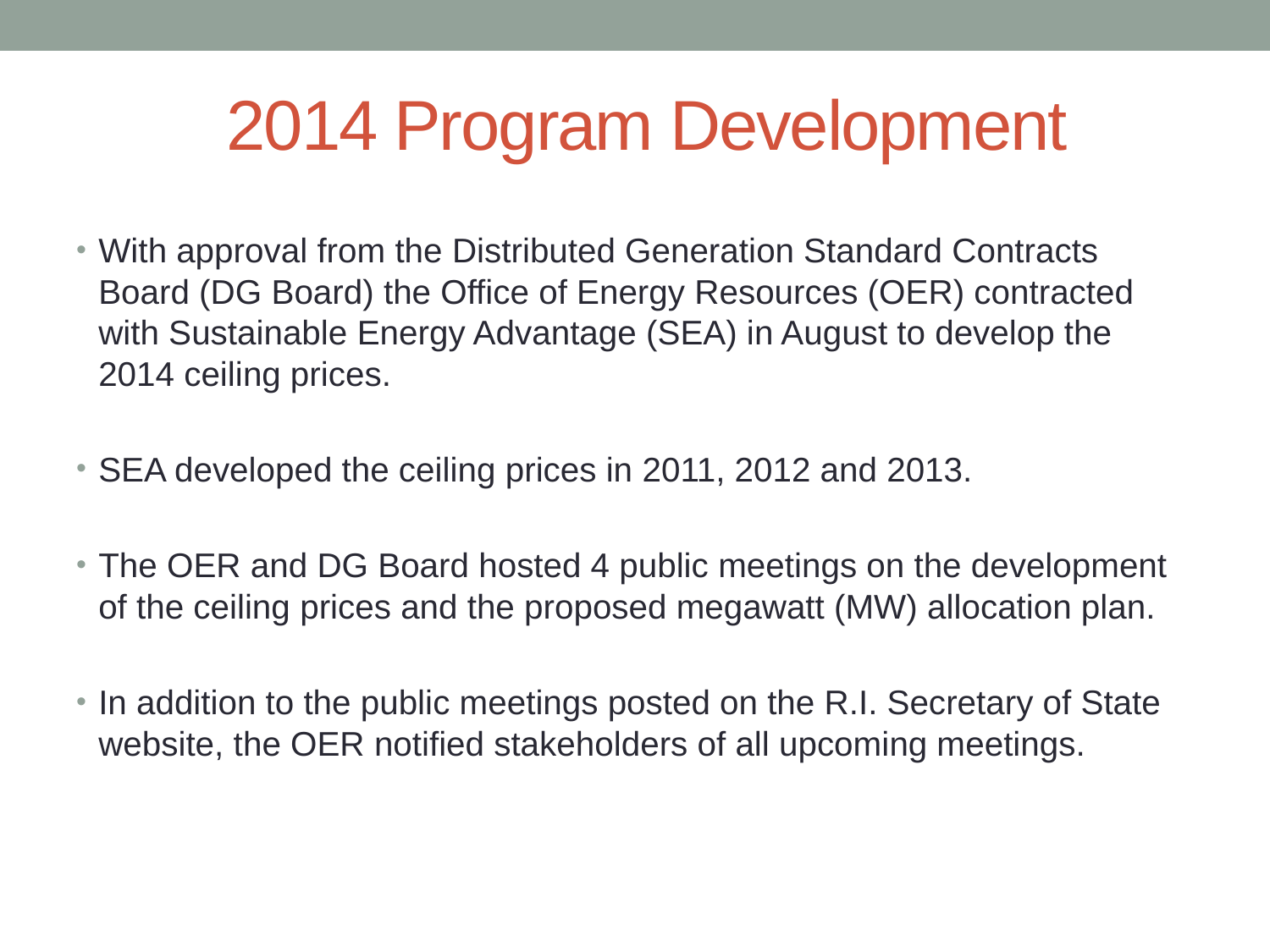

# 2014 Program Development
With approval from the Distributed Generation Standard Contracts Board (DG Board) the Office of Energy Resources (OER) contracted with Sustainable Energy Advantage (SEA) in August to develop the 2014 ceiling prices.

SEA developed the ceiling prices in 2011, 2012 and 2013.

The OER and DG Board hosted 4 public meetings on the development of the ceiling prices and the proposed megawatt (MW) allocation plan.

In addition to the public meetings posted on the R.I. Secretary of State website, the OER notified stakeholders of all upcoming meetings.